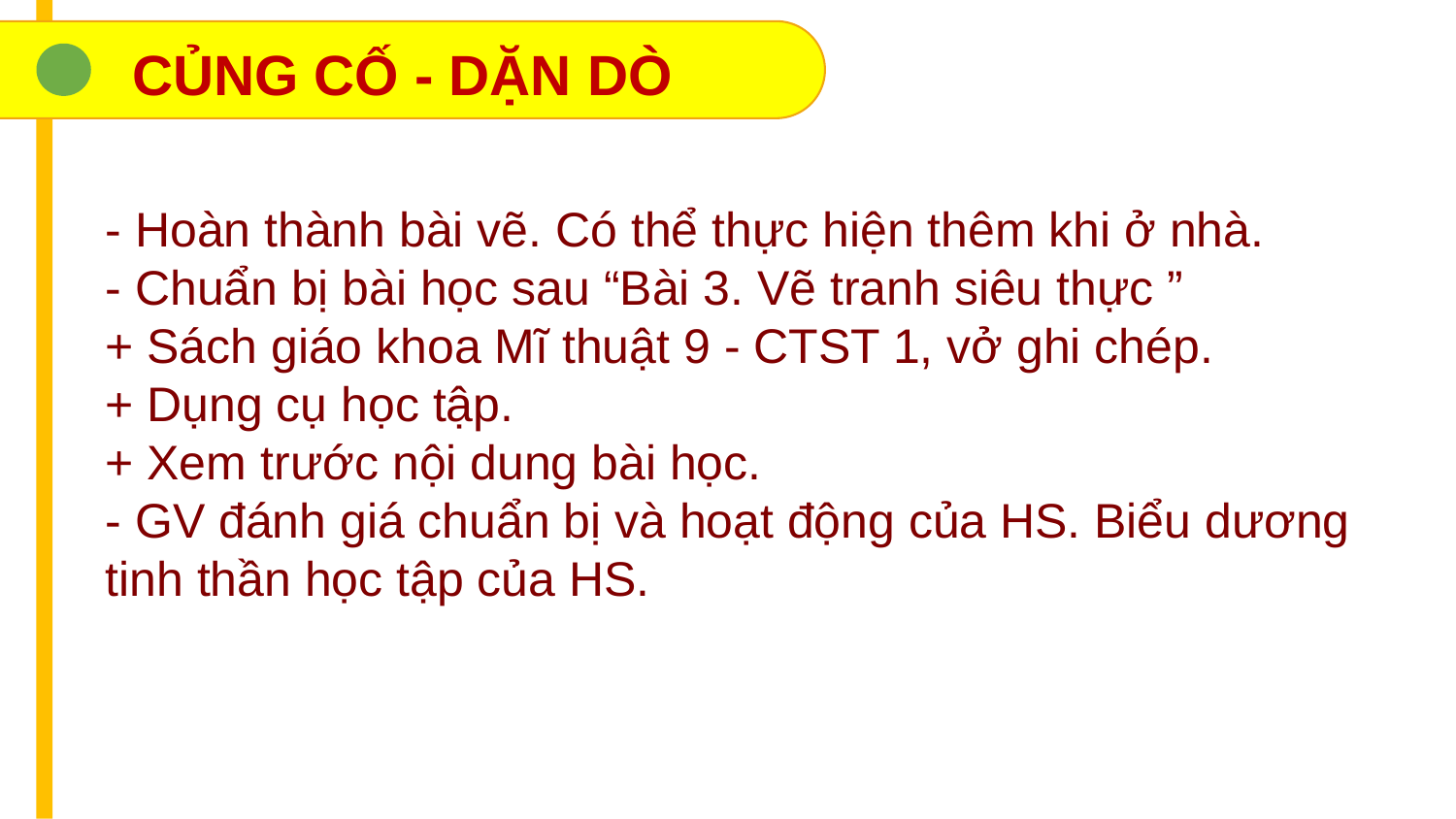

CỦNG CỐ - DẶN DÒ

- Hoàn thành bài vẽ. Có thể thực hiện thêm khi ở nhà.
- Chuẩn bị bài học sau “Bài 3. Vẽ tranh siêu thực ”
+ Sách giáo khoa Mĩ thuật 9 - CTST 1, vở ghi chép.
+ Dụng cụ học tập.
+ Xem trước nội dung bài học.
- GV đánh giá chuẩn bị và hoạt động của HS. Biểu dương tinh thần học tập của HS.